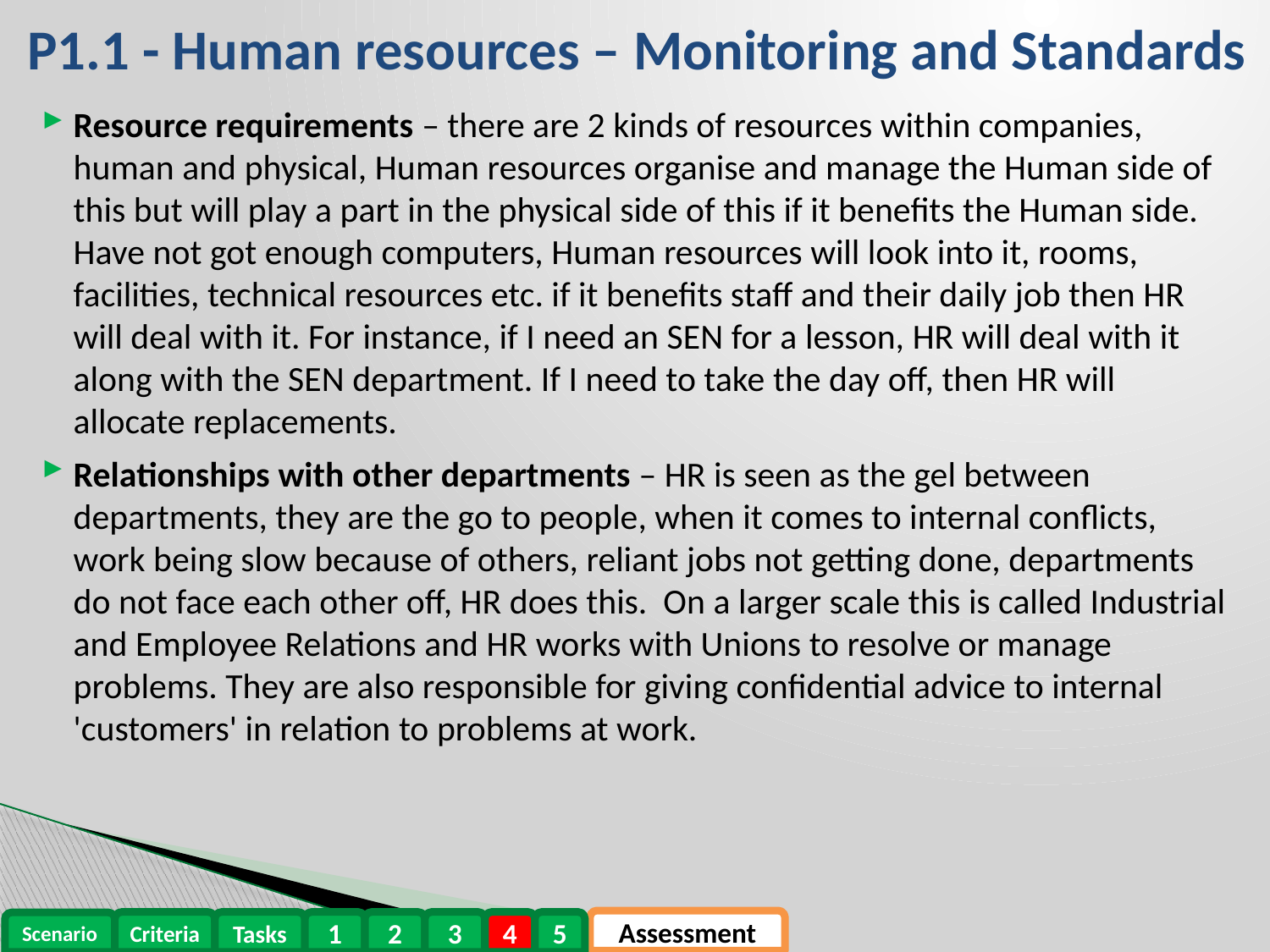

# P1.1 - Human resources – Monitoring and Standards
Resource requirements – there are 2 kinds of resources within companies, human and physical, Human resources organise and manage the Human side of this but will play a part in the physical side of this if it benefits the Human side. Have not got enough computers, Human resources will look into it, rooms, facilities, technical resources etc. if it benefits staff and their daily job then HR will deal with it. For instance, if I need an SEN for a lesson, HR will deal with it along with the SEN department. If I need to take the day off, then HR will allocate replacements.
Relationships with other departments – HR is seen as the gel between departments, they are the go to people, when it comes to internal conflicts, work being slow because of others, reliant jobs not getting done, departments do not face each other off, HR does this.  On a larger scale this is called Industrial and Employee Relations and HR works with Unions to resolve or manage problems. They are also responsible for giving confidential advice to internal 'customers' in relation to problems at work.